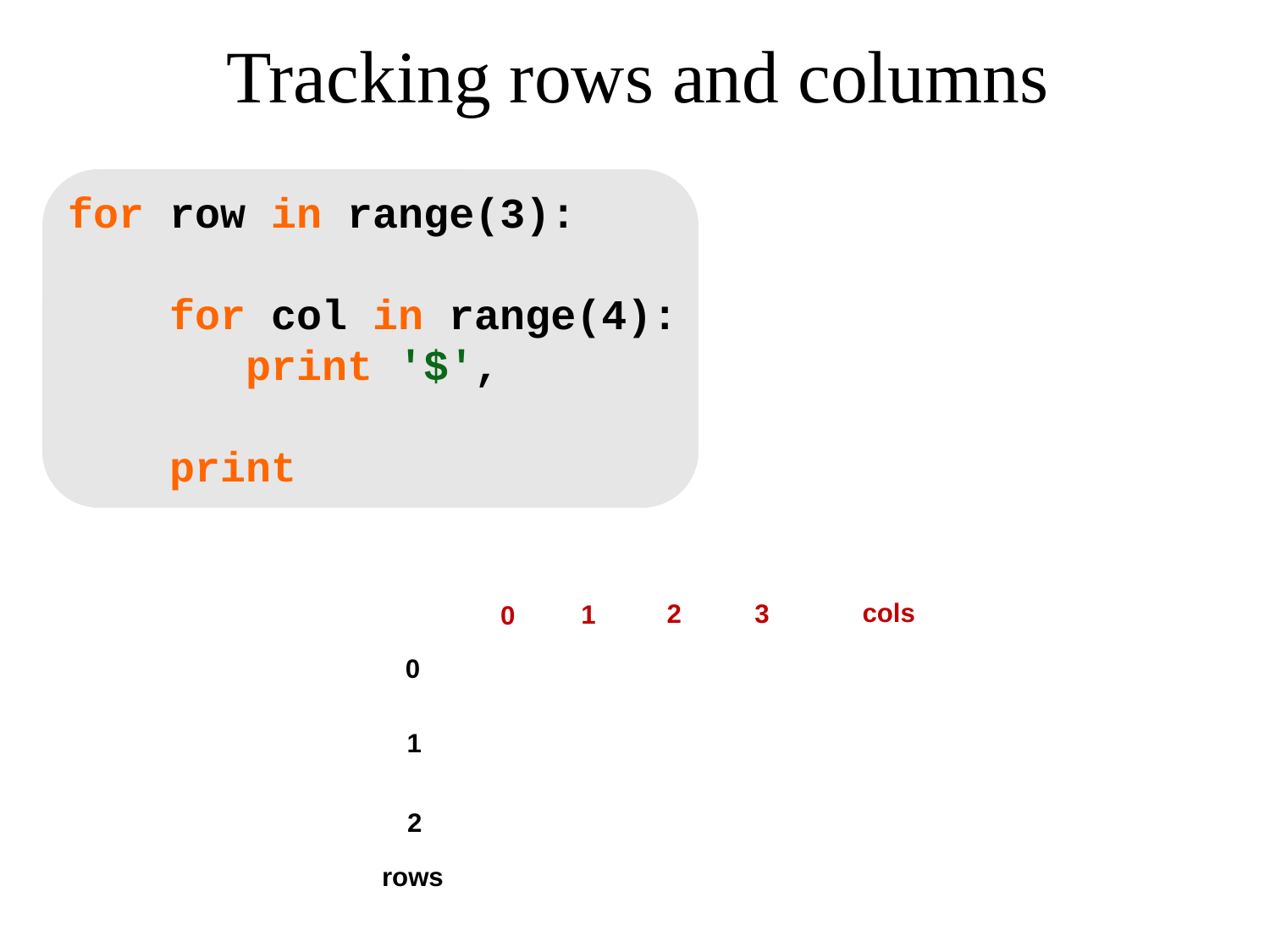

# Tracking rows and columns

for row in range(3):

    for col in range(4):
       print '$',

    print
cols
2
3
1
0
0
1
2
rows